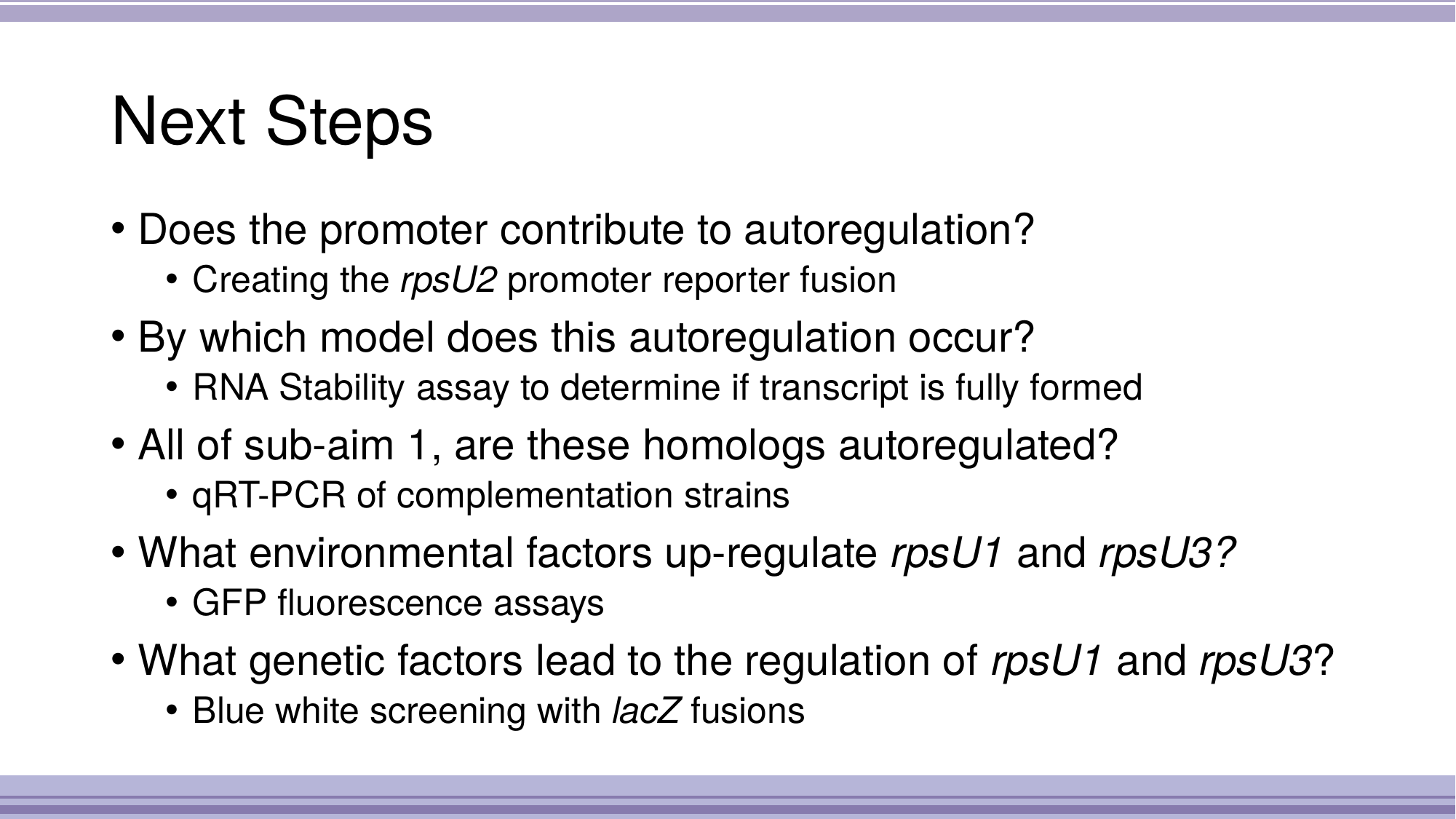

# Next Steps
Does the promoter contribute to autoregulation?
Creating the rpsU2 promoter reporter fusion
By which model does this autoregulation occur?
RNA Stability assay to determine if transcript is fully formed
All of sub-aim 1, are these homologs autoregulated?
qRT-PCR of complementation strains
What environmental factors up-regulate rpsU1 and rpsU3?
GFP fluorescence assays
What genetic factors lead to the regulation of rpsU1 and rpsU3?
Blue white screening with lacZ fusions